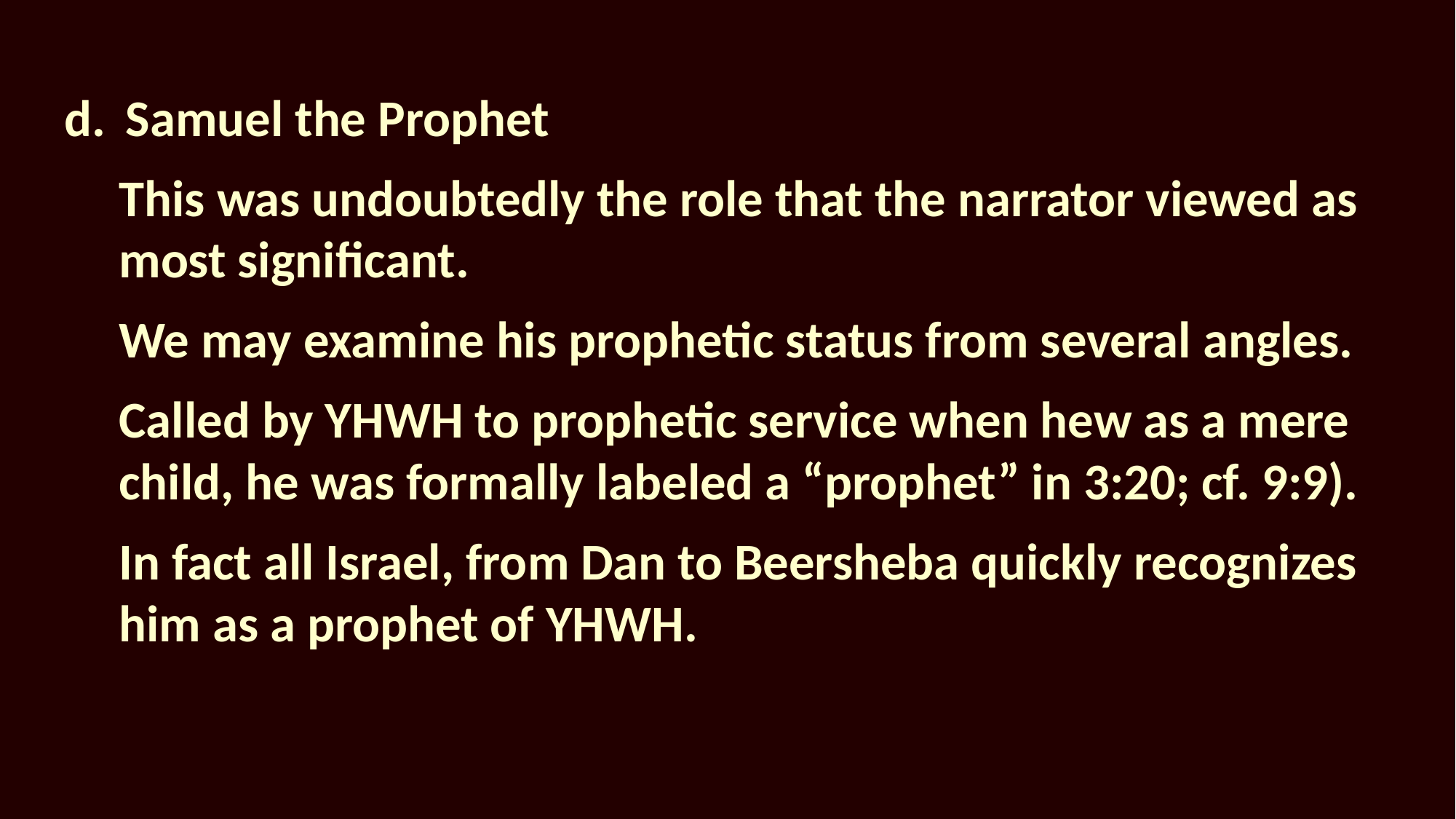

Samuel the Prophet
This was undoubtedly the role that the narrator viewed as most significant.
We may examine his prophetic status from several angles.
Called by YHWH to prophetic service when hew as a mere child, he was formally labeled a “prophet” in 3:20; cf. 9:9).
In fact all Israel, from Dan to Beersheba quickly recognizes him as a prophet of YHWH.